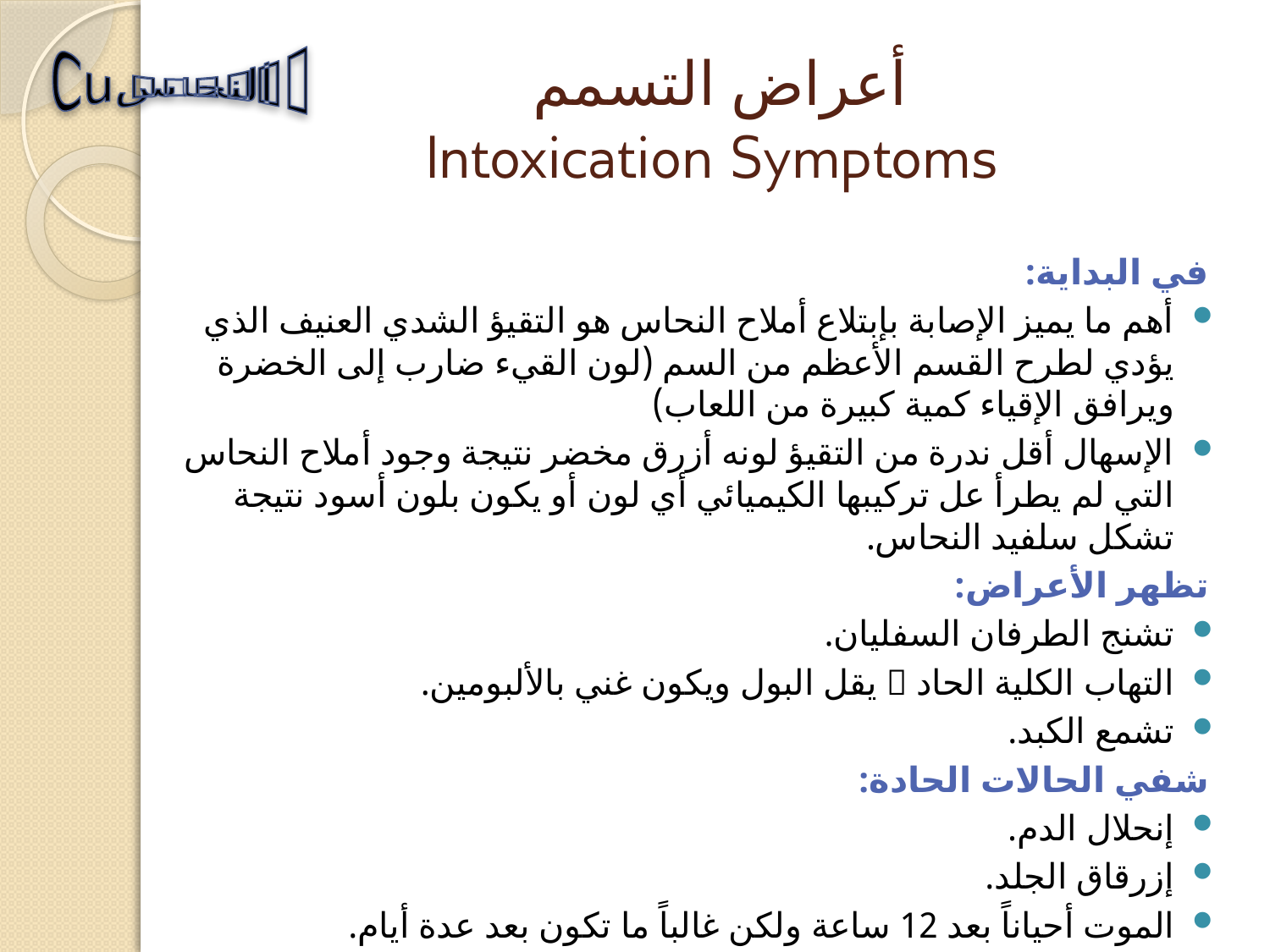

# أعراض التسمم Intoxication Symptoms
النحاس
 Cu
في البداية:
أهم ما يميز الإصابة بإبتلاع أملاح النحاس هو التقيؤ الشدي العنيف الذي يؤدي لطرح القسم الأعظم من السم (لون القيء ضارب إلى الخضرة ويرافق الإقياء كمية كبيرة من اللعاب)
الإسهال أقل ندرة من التقيؤ لونه أزرق مخضر نتيجة وجود أملاح النحاس التي لم يطرأ عل تركيبها الكيميائي أي لون أو يكون بلون أسود نتيجة تشكل سلفيد النحاس.
تظهر الأعراض:
تشنج الطرفان السفليان.
التهاب الكلية الحاد ⇐ يقل البول ويكون غني بالألبومين.
تشمع الكبد.
شفي الحالات الحادة:
إنحلال الدم.
إزرقاق الجلد.
الموت أحياناً بعد 12 ساعة ولكن غالباً ما تكون بعد عدة أيام.